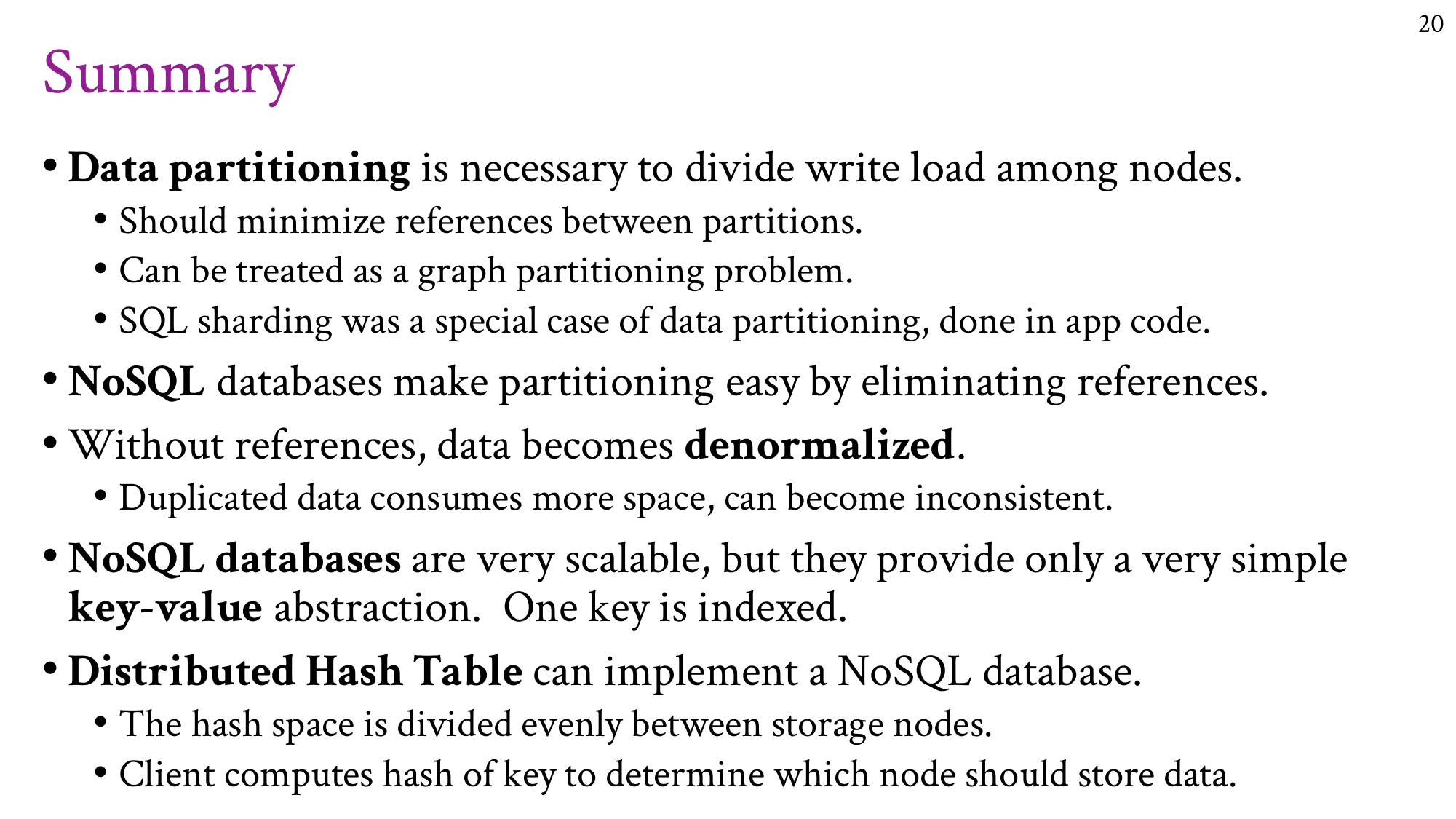

# Summary
Data partitioning is necessary to divide write load among nodes.
Should minimize references between partitions.
Can be treated as a graph partitioning problem.
SQL sharding was a special case of data partitioning, done in app code.
NoSQL databases make partitioning easy by eliminating references.
Without references, data becomes denormalized.
Duplicated data consumes more space, can become inconsistent.
NoSQL databases are very scalable, but they provide only a very simple key-value abstraction.  One key is indexed.
Distributed Hash Table can implement a NoSQL database.
The hash space is divided evenly between storage nodes.
Client computes hash of key to determine which node should store data.